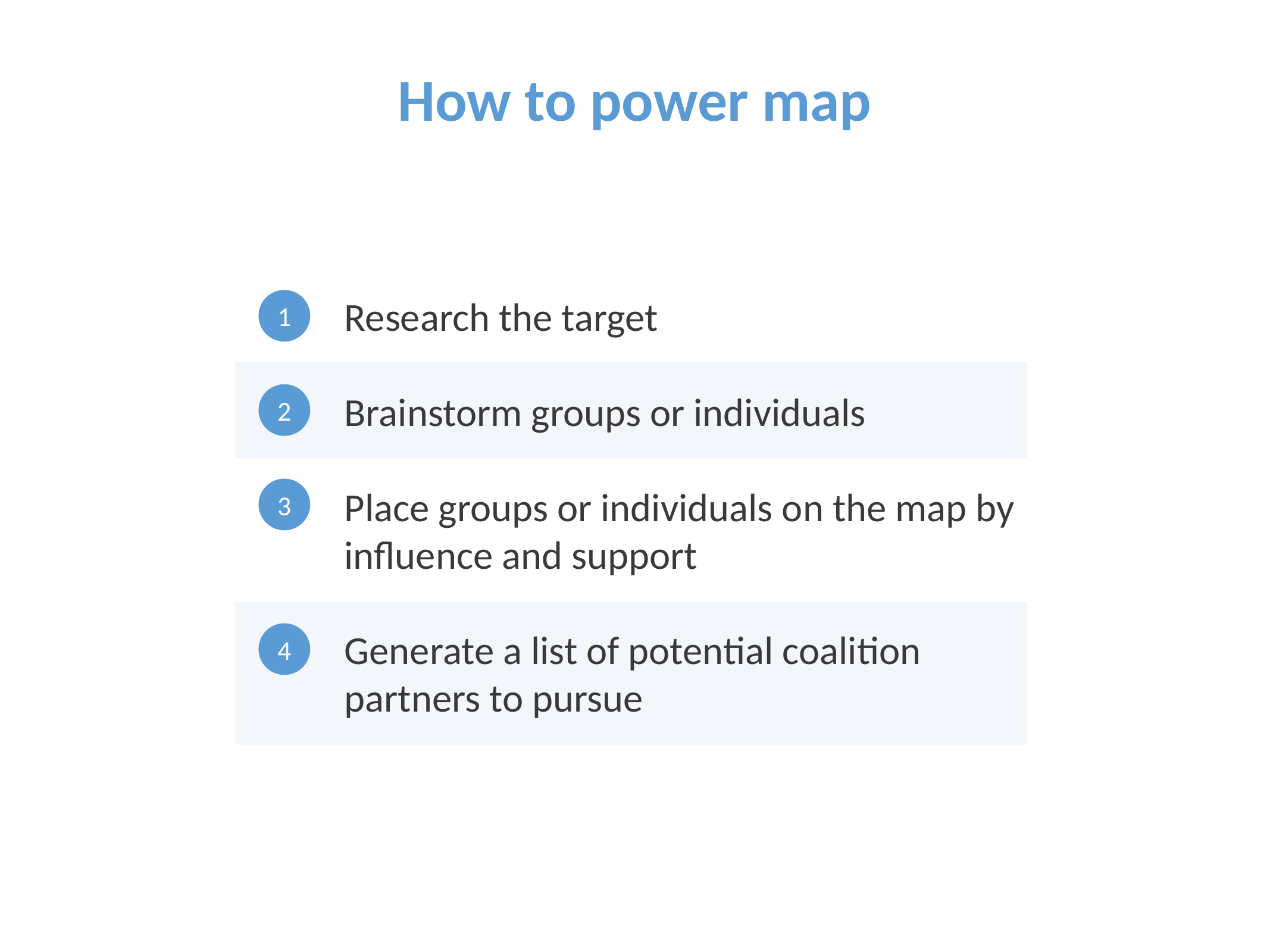

How to power map
Research the target

Brainstorm groups or individuals

Place groups or individuals on the map by influence and support

Generate a list of potential coalition partners to pursue
1

2
3

4